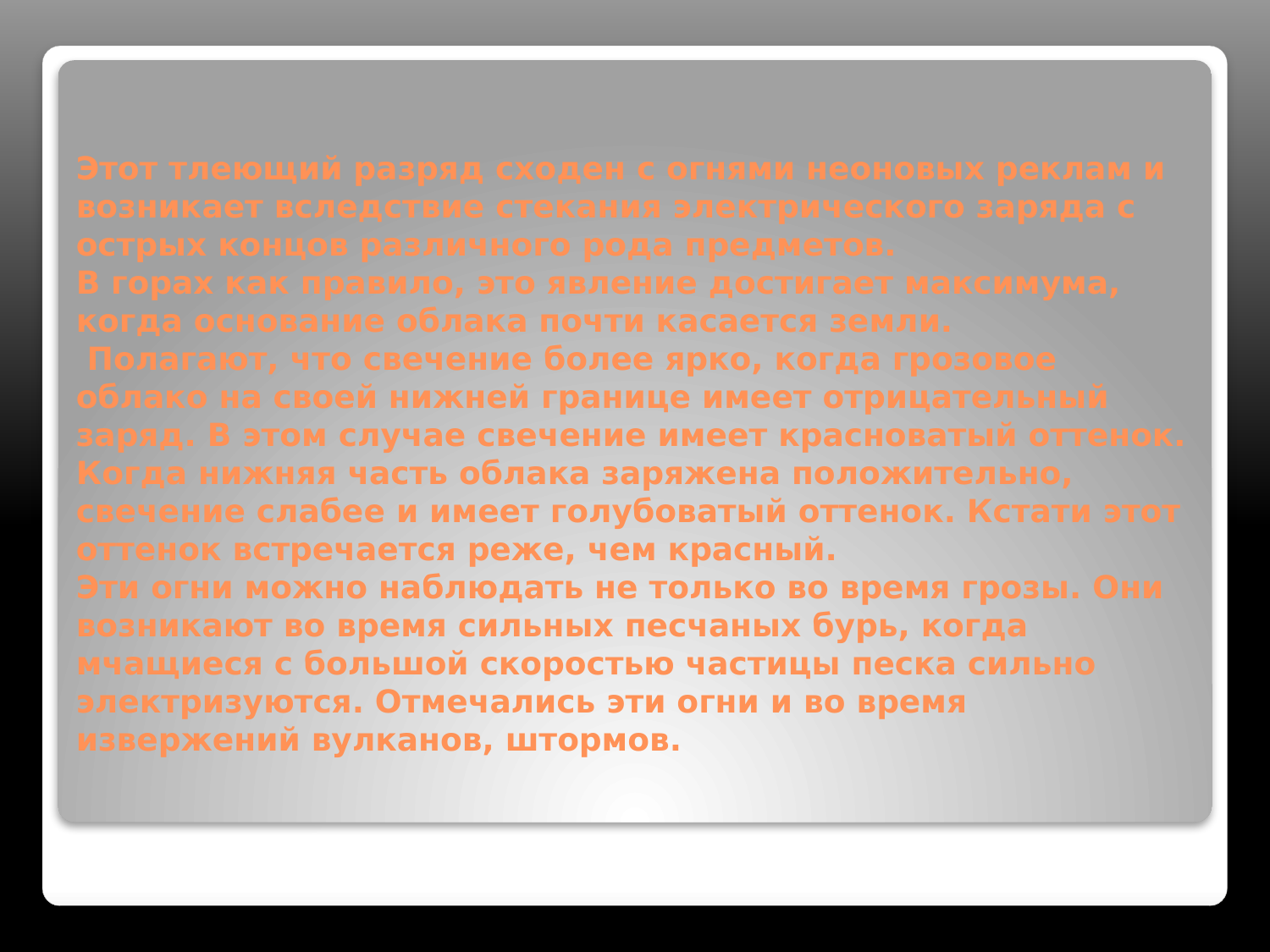

# Этот тлеющий разряд сходен с огнями неоновых реклам и возникает вследствие стекания электрического заряда с острых концов различного рода предметов. В горах как правило, это явление достигает максимума, когда основание облака почти касается земли. Полагают, что свечение более ярко, когда грозовое облако на своей нижней границе имеет отрицательный заряд. В этом случае свечение имеет красноватый оттенок. Когда нижняя часть облака заряжена положительно, свечение слабее и имеет голубоватый оттенок. Кстати этот оттенок встречается реже, чем красный. Эти огни можно наблюдать не только во время грозы. Они возникают во время сильных песчаных бурь, когда мчащиеся с большой скоростью частицы песка сильно электризуются. Отмечались эти огни и во время извержений вулканов, штормов.